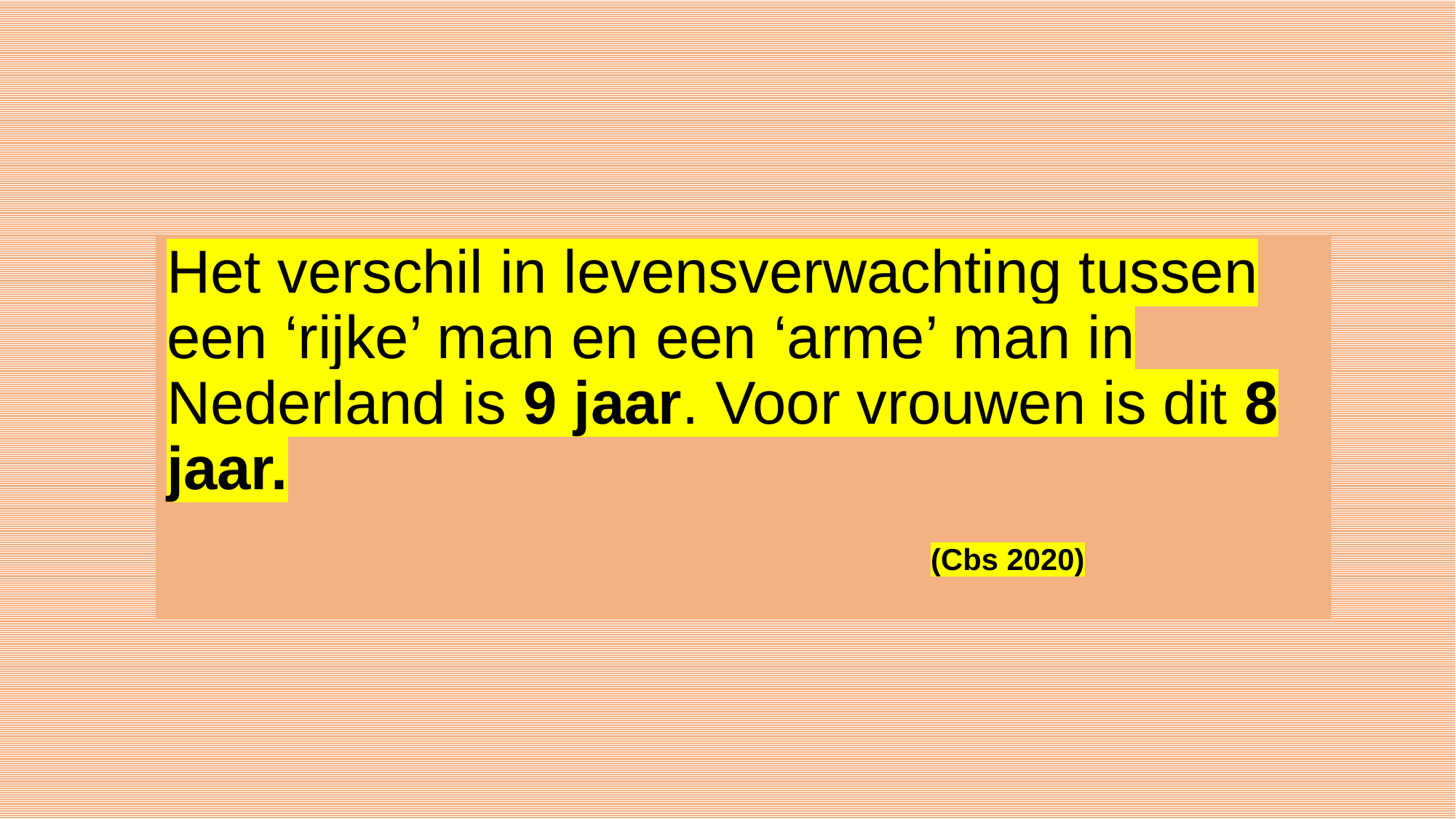

Het verschil in levensverwachting tussen een ‘rijke’ man en een ‘arme’ man in Nederland is 9 jaar. Voor vrouwen is dit 8 jaar.
							(Cbs 2020)